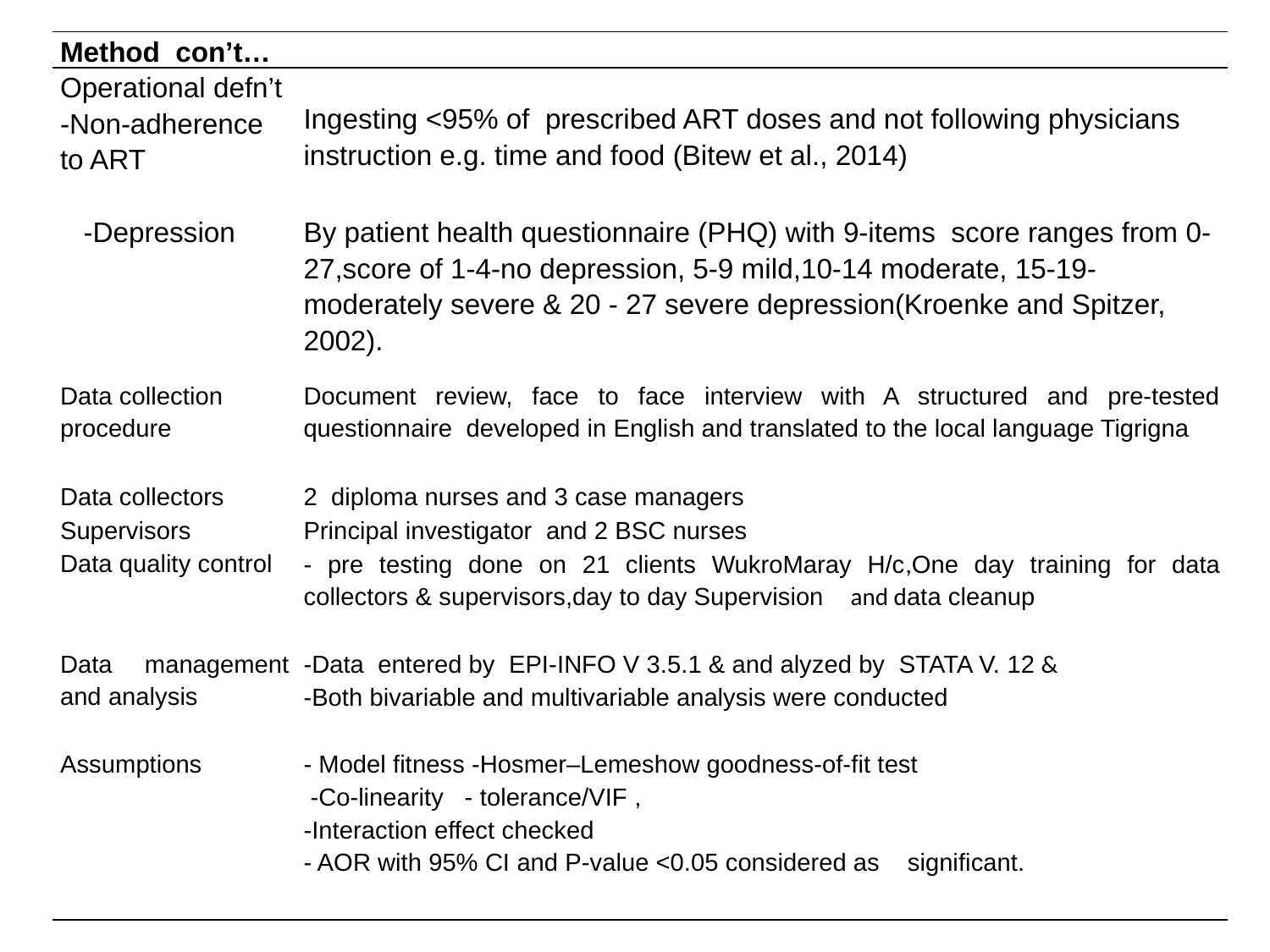

| Method con’t… |  |
| --- | --- |
| Operational defn’t -Non-adherence to ART -Depression | Ingesting <95% of prescribed ART doses and not following physicians instruction e.g. time and food (Bitew et al., 2014) |
|  | By patient health questionnaire (PHQ) with 9-items score ranges from 0-27,score of 1-4-no depression, 5-9 mild,10-14 moderate, 15-19-moderately severe & 20 - 27 severe depression(Kroenke and Spitzer, 2002). |
| Data collection procedure | Document review, face to face interview with A structured and pre-tested questionnaire developed in English and translated to the local language Tigrigna |
| Data collectors | 2 diploma nurses and 3 case managers |
| Supervisors | Principal investigator and 2 BSC nurses |
| Data quality control | - pre testing done on 21 clients WukroMaray H/c,One day training for data collectors & supervisors,day to day Supervision and data cleanup |
| Data management and analysis | -Data entered by EPI-INFO V 3.5.1 & and alyzed by STATA V. 12 & -Both bivariable and multivariable analysis were conducted |
| Assumptions | - Model fitness -Hosmer–Lemeshow goodness-of-fit test -Co-linearity - tolerance/VIF , -Interaction effect checked - AOR with 95% CI and P-value <0.05 considered as significant. |
9